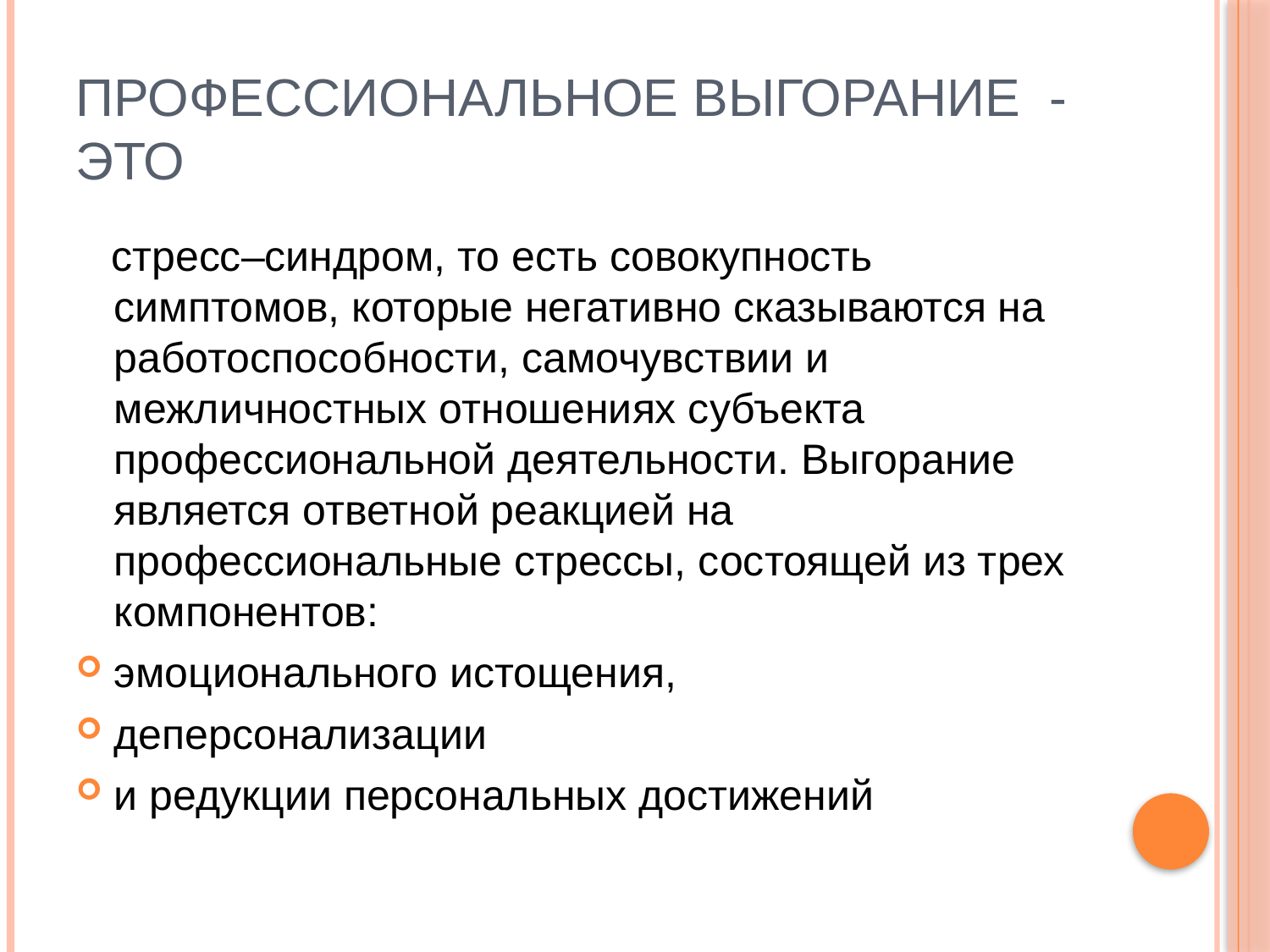

# Профессиональное выгорание  - это
   стресс–синдром, то есть совокупность симптомов, которые негативно сказываются на работоспособности, самочувствии и межличностных отношениях субъекта профессиональной деятельности. Выгорание является ответной реакцией на профессиональные стрессы, состоящей из трех компонентов:
эмоционального истощения,
деперсонализации
и редукции персональных достижений